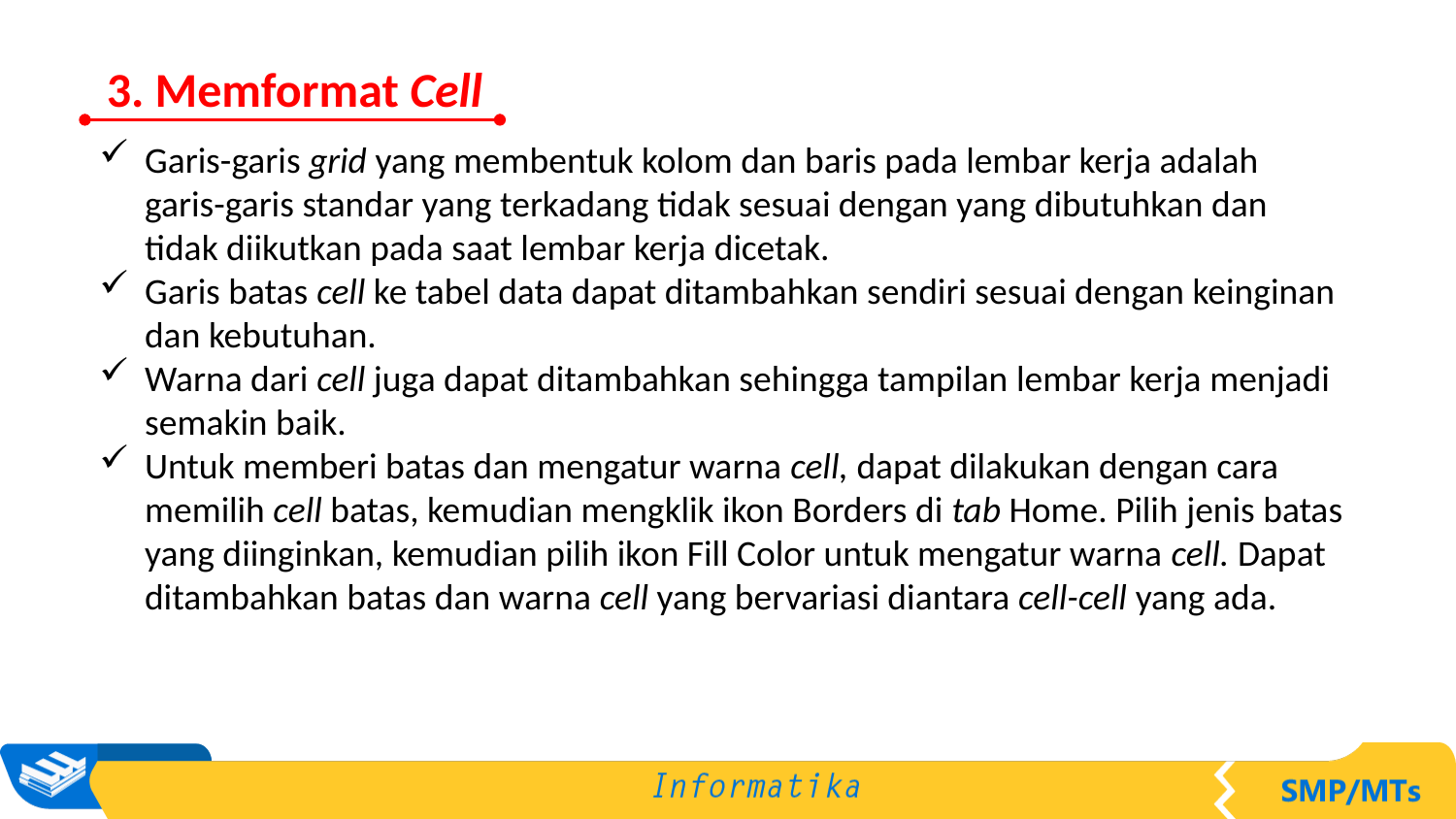

3. Memformat Cell
Garis-garis grid yang membentuk kolom dan baris pada lembar kerja adalah garis-garis standar yang terkadang tidak sesuai dengan yang dibutuhkan dan tidak diikutkan pada saat lembar kerja dicetak.
Garis batas cell ke tabel data dapat ditambahkan sendiri sesuai dengan keinginan dan kebutuhan.
Warna dari cell juga dapat ditambahkan sehingga tampilan lembar kerja menjadi semakin baik.
Untuk memberi batas dan mengatur warna cell, dapat dilakukan dengan cara memilih cell batas, kemudian mengklik ikon Borders di tab Home. Pilih jenis batas yang diinginkan, kemudian pilih ikon Fill Color untuk mengatur warna cell. Dapat ditambahkan batas dan warna cell yang bervariasi diantara cell-cell yang ada.